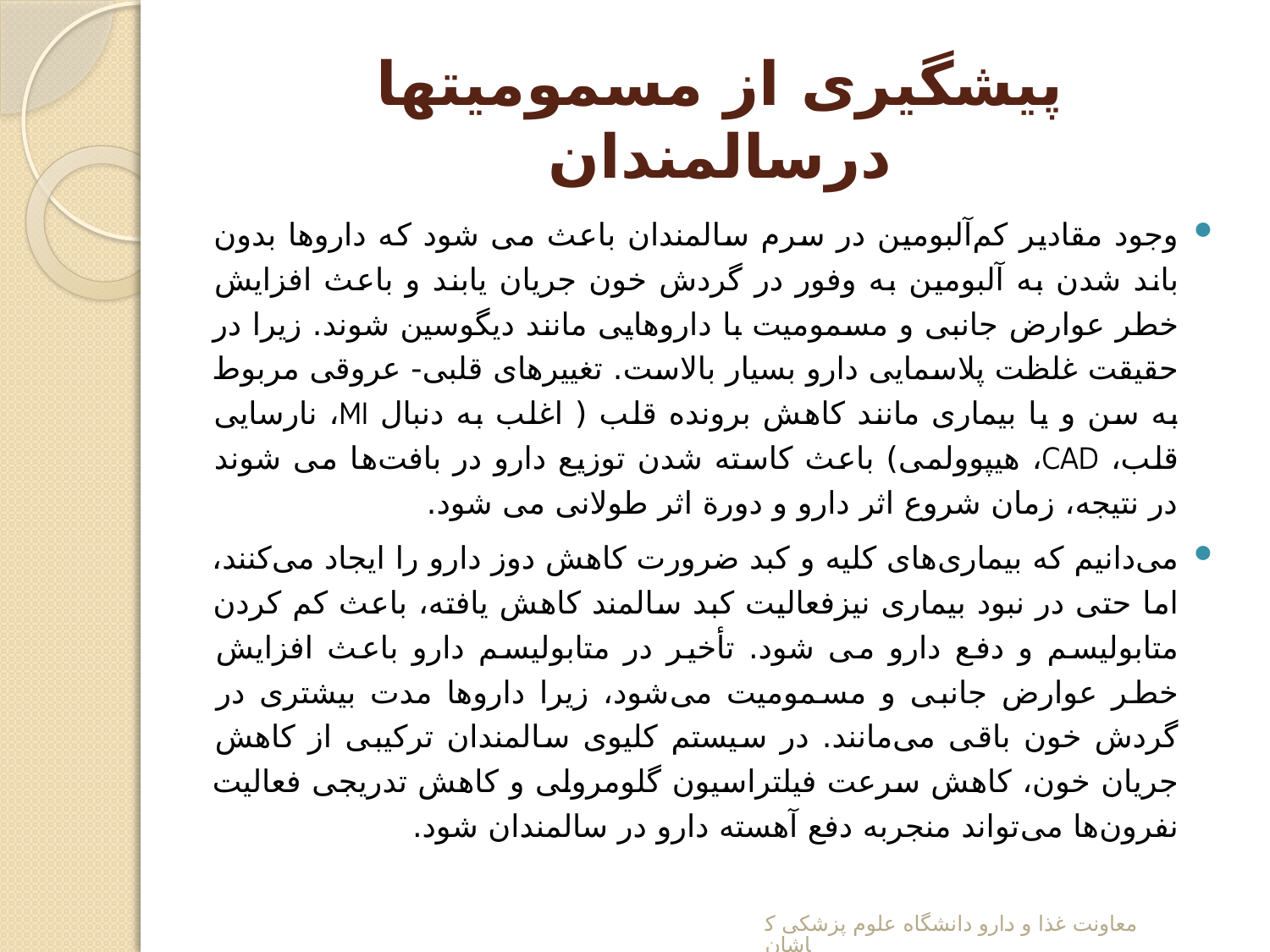

# پیشگیری از مسمومیتها درسالمندان
وجود مقادیر کم‌آلبومین در سرم سالمندان باعث می شود که داروها بدون باند شدن به آلبومین به وفور در گردش خون جریان یابند و باعث افزایش خطر عوارض جانبی و مسمومیت با داروهایی مانند دیگوسین شوند. زیرا در حقیقت غلظت پلاسمایی دارو بسیار بالاست. تغییرهای قلبی- عروقی مربوط به سن و یا بیماری مانند کاهش برونده قلب ( اغلب به دنبال MI، نارسایی قلب، CAD، هیپوولمی) باعث کاسته شدن توزیع دارو در بافت‌ها می شوند در نتیجه، زمان شروع اثر دارو و دورة اثر طولانی می شود.
می‌دانیم که بیماری‌های کلیه و کبد ضرورت کاهش دوز دارو را ایجاد می‌کنند، اما حتی در نبود بیماری نیزفعاليت کبد سالمند کاهش یافته، باعث کم کردن متابولیسم و دفع دارو می شود. تأخیر در متابولیسم دارو باعث افزایش خطر عوارض جانبی و مسمومیت می‌شود، زیرا داروها مدت بیشتری در گردش خون باقی می‌مانند. در سیستم کلیوی سالمندان ترکیبی از کاهش جریان خون، کاهش سرعت فیلتراسیون گلومرولی و کاهش تدریجی فعاليت نفرون‌ها می‌تواند منجربه دفع آهسته دارو در سالمندان شود.
معاونت غذا و دارو دانشگاه علوم پزشکی کاشان